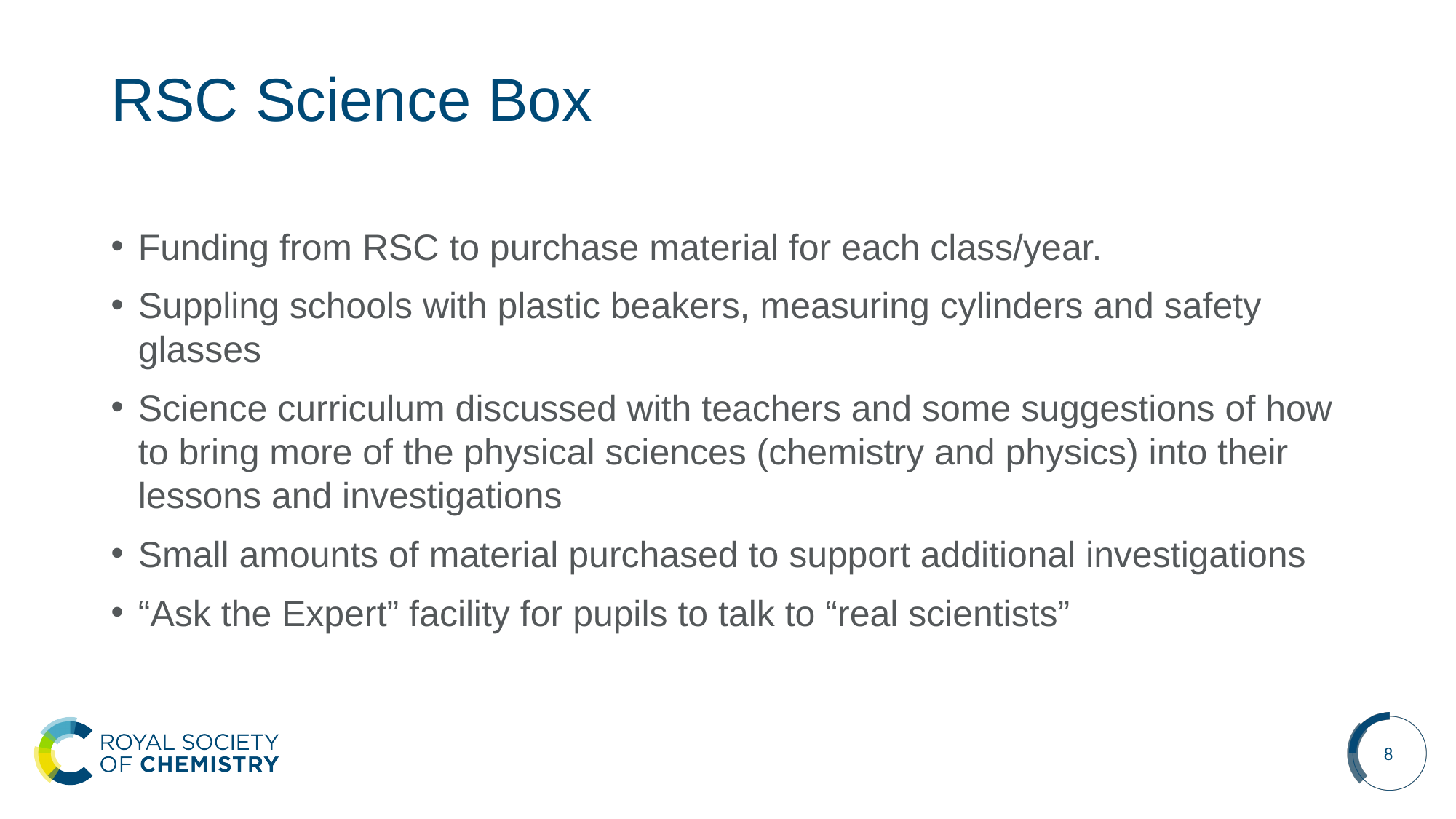

# RSC Science Box
Funding from RSC to purchase material for each class/year.
Suppling schools with plastic beakers, measuring cylinders and safety glasses
Science curriculum discussed with teachers and some suggestions of how to bring more of the physical sciences (chemistry and physics) into their lessons and investigations
Small amounts of material purchased to support additional investigations
“Ask the Expert” facility for pupils to talk to “real scientists”
8